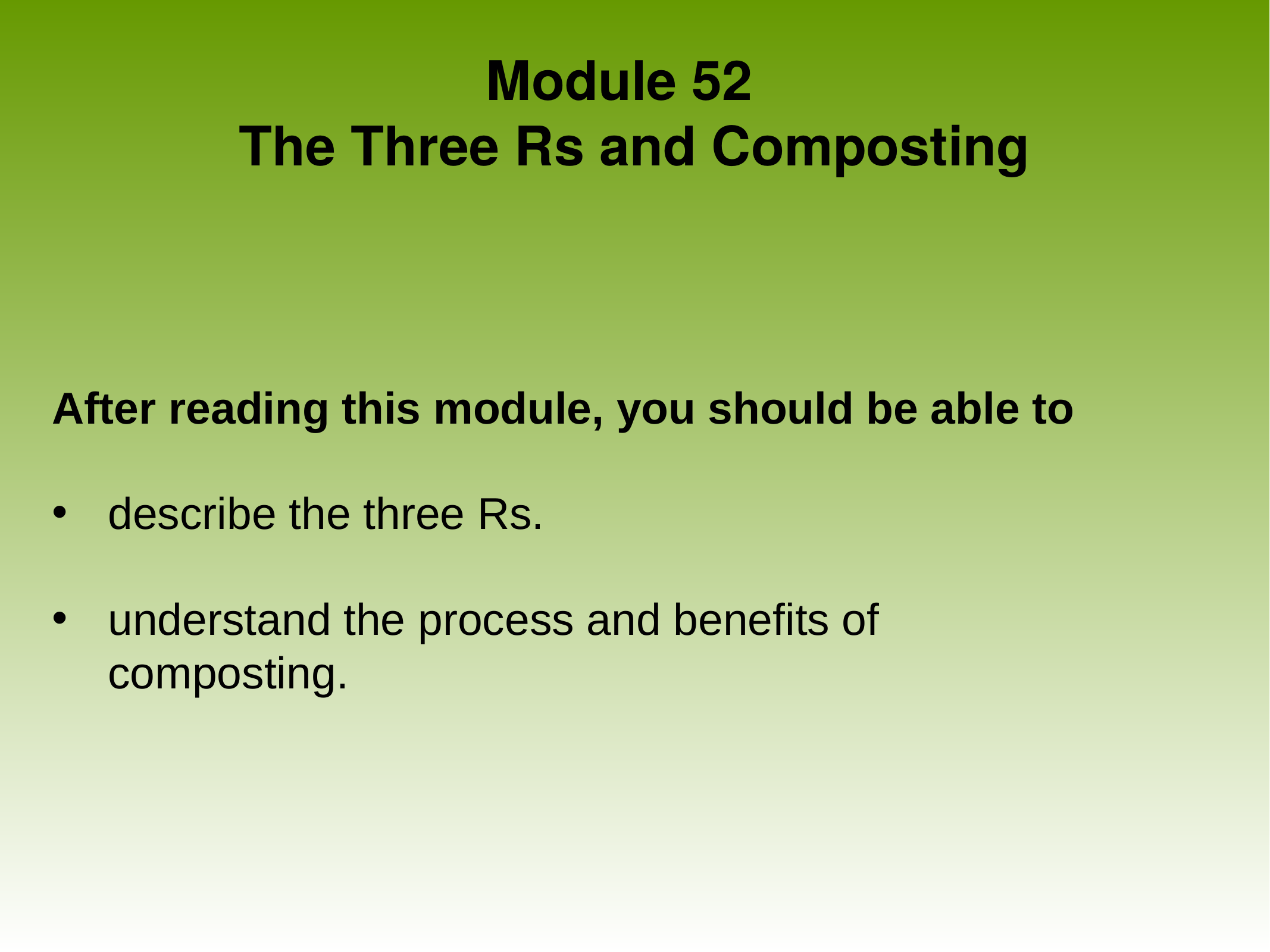

# Module 52 The Three Rs and Composting
After reading this module, you should be able to
describe the three Rs.
understand the process and benefits of composting.